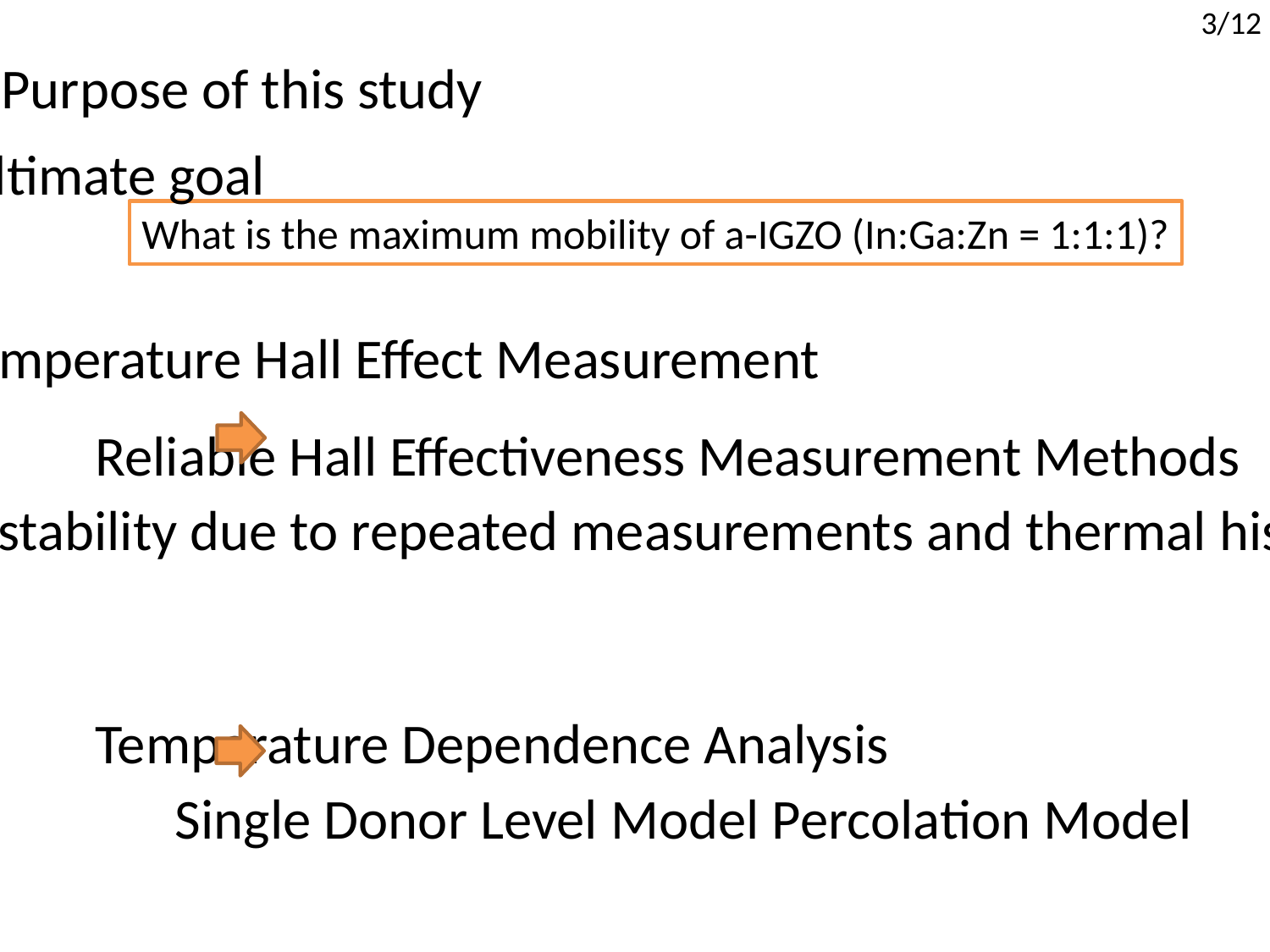

3/12
Purpose of this study
ultimate goal
What is the maximum mobility of a-IGZO (In:Ga:Zn = 1:1:1)?
High Temperature Hall Effect Measurement
Reliable Hall Effectiveness Measurement Methods

Temperature Dependence Analysis

Instability due to repeated measurements and thermal history → Cause

Single Donor Level Model Percolation Model